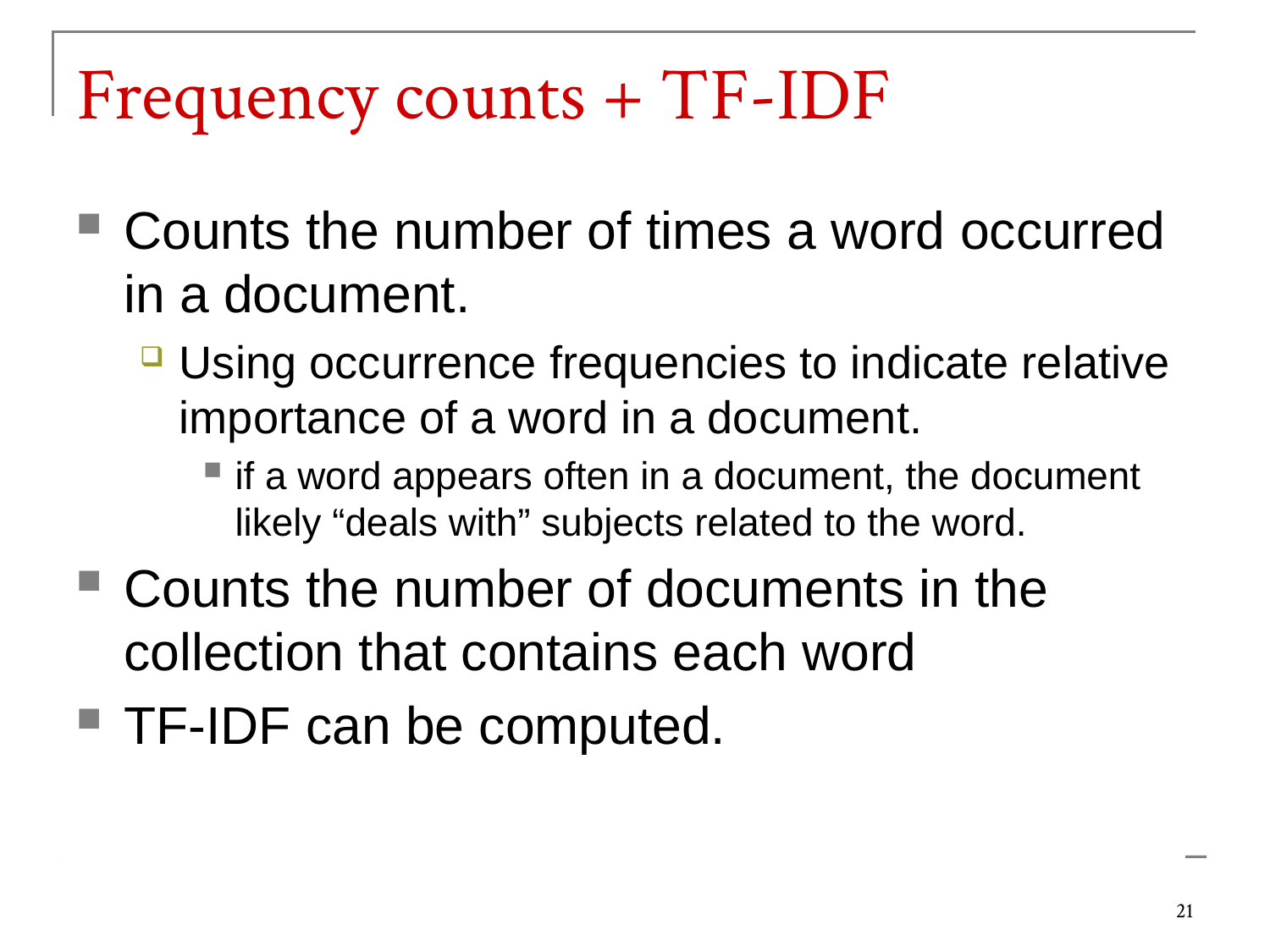

# Frequency counts + TF-IDF
Counts the number of times a word occurred in a document.
Using occurrence frequencies to indicate relative importance of a word in a document.
if a word appears often in a document, the document likely “deals with” subjects related to the word.
Counts the number of documents in the collection that contains each word
TF-IDF can be computed.
21